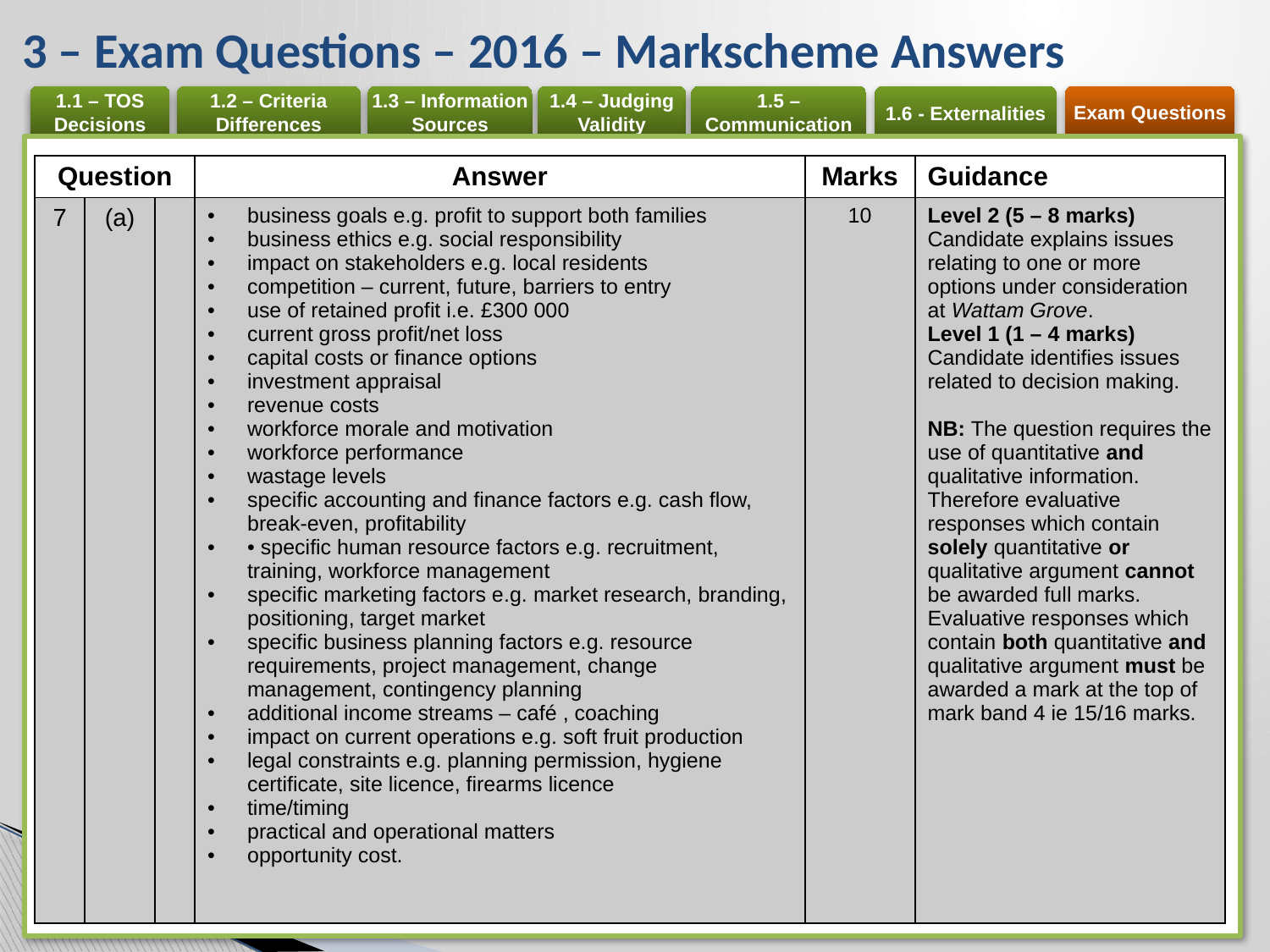

# 3 – Exam Questions – 2016 – Markscheme Answers
| Question |  |  | Answer | Marks | Guidance |
| --- | --- | --- | --- | --- | --- |
| 7 | (a) |  | business goals e.g. profit to support both families business ethics e.g. social responsibility impact on stakeholders e.g. local residents competition – current, future, barriers to entry use of retained profit i.e. £300 000 current gross profit/net loss capital costs or finance options investment appraisal revenue costs workforce morale and motivation workforce performance wastage levels specific accounting and finance factors e.g. cash flow, break-even, profitability • specific human resource factors e.g. recruitment, training, workforce management specific marketing factors e.g. market research, branding, positioning, target market specific business planning factors e.g. resource requirements, project management, change management, contingency planning additional income streams – café , coaching impact on current operations e.g. soft fruit production legal constraints e.g. planning permission, hygiene certificate, site licence, firearms licence time/timing practical and operational matters opportunity cost. | 10 | Level 2 (5 – 8 marks) Candidate explains issues relating to one or more options under consideration at Wattam Grove. Level 1 (1 – 4 marks) Candidate identifies issues related to decision making. NB: The question requires the use of quantitative and qualitative information. Therefore evaluative responses which contain solely quantitative or qualitative argument cannot be awarded full marks. Evaluative responses which contain both quantitative and qualitative argument must be awarded a mark at the top of mark band 4 ie 15/16 marks. |